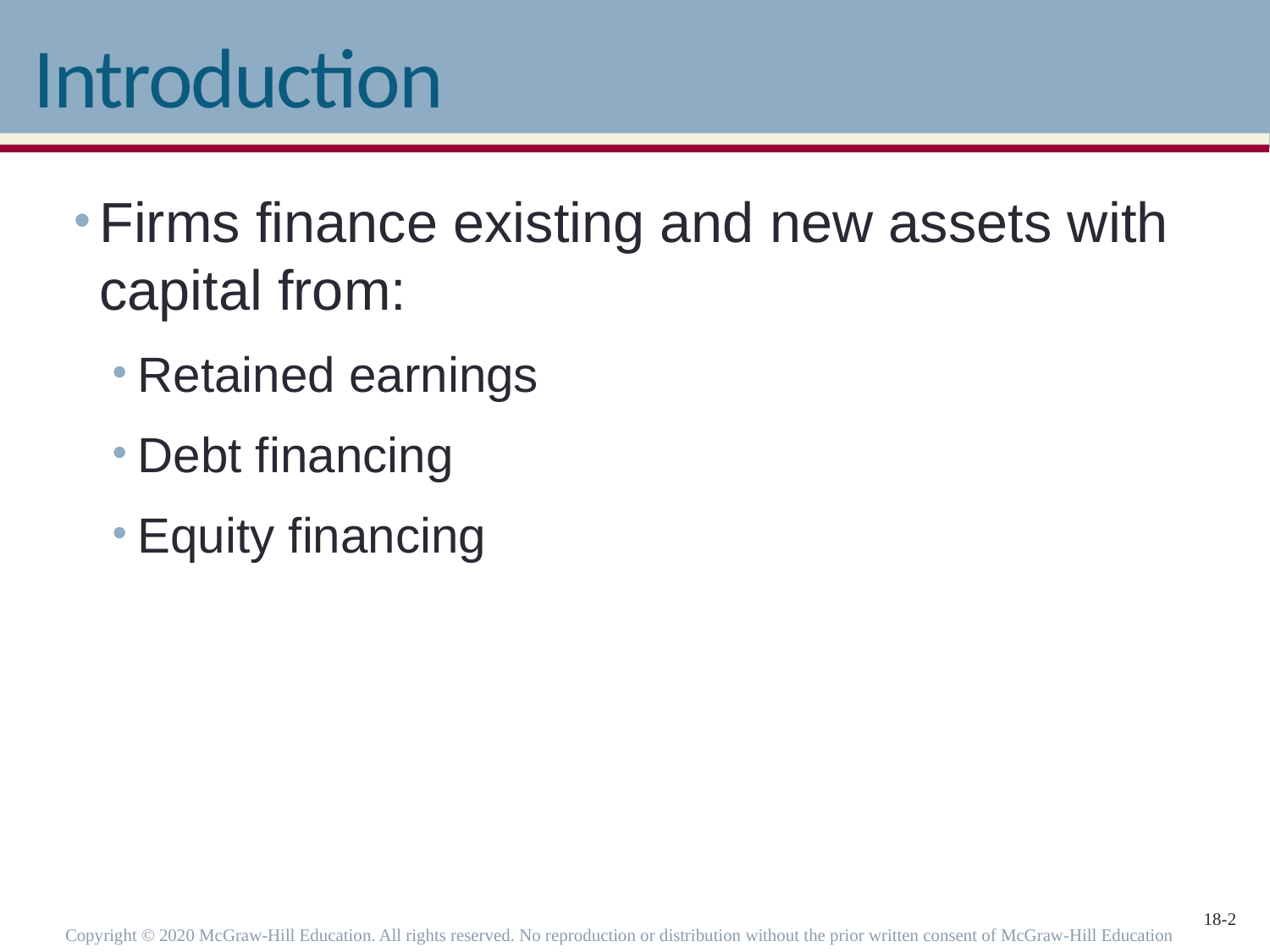

# Introduction
Firms finance existing and new assets with capital from:
Retained earnings
Debt financing
Equity financing
Copyright © 2020 McGraw-Hill Education. All rights reserved. No reproduction or distribution without the prior written consent of McGraw-Hill Education